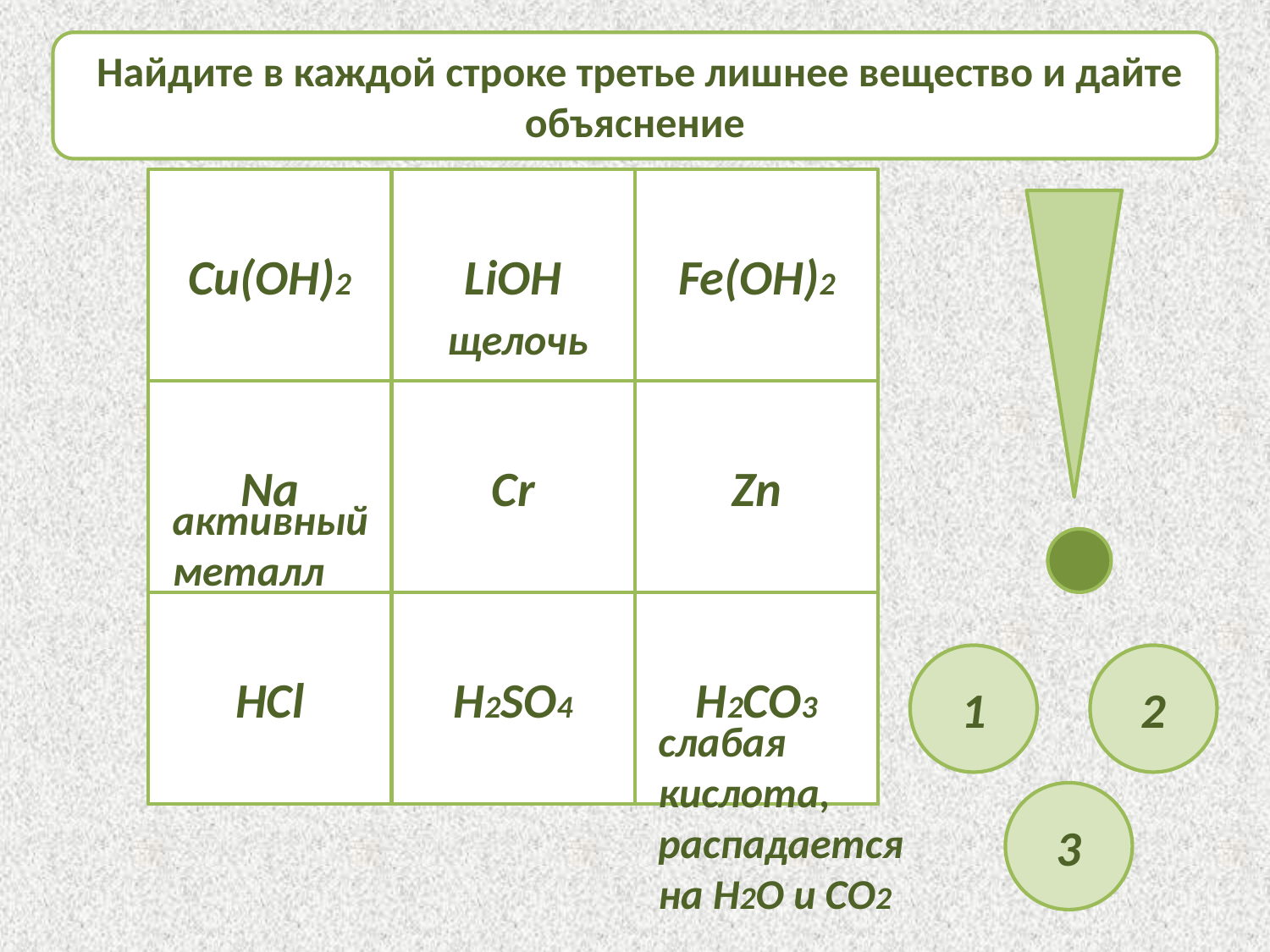

Найдите в каждой строке третье лишнее вещество и дайте объяснение
Cu(OH)2
LiOH
Fe(OH)2

щелочь
Na
Cr
Zn
активный
металл

HCl
H2SO4
H2CO3
1
2
слабая
кислота,
распадается
на Н2О и СО2
3